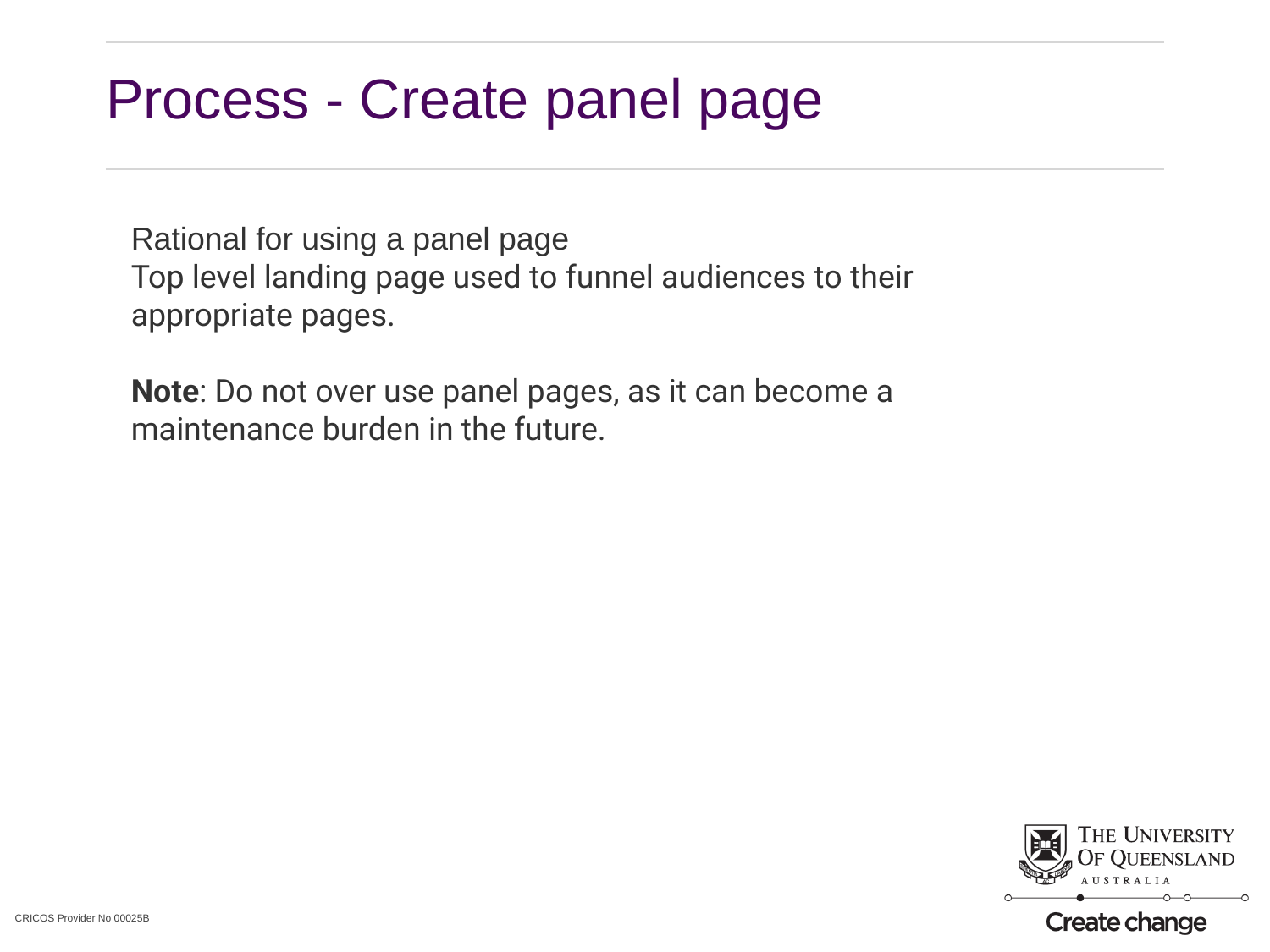

# Process - Create panel page

Rational for using a panel page
Top level landing page used to funnel audiences to their appropriate pages.

Note: Do not over use panel pages, as it can become a maintenance burden in the future.

List of panel pages
You should only edit panel pages that have the customize this page button at the bottom of it.
Change layout button
This changes the structure of the page layout. This helps if you want a side menu or have side bar content.